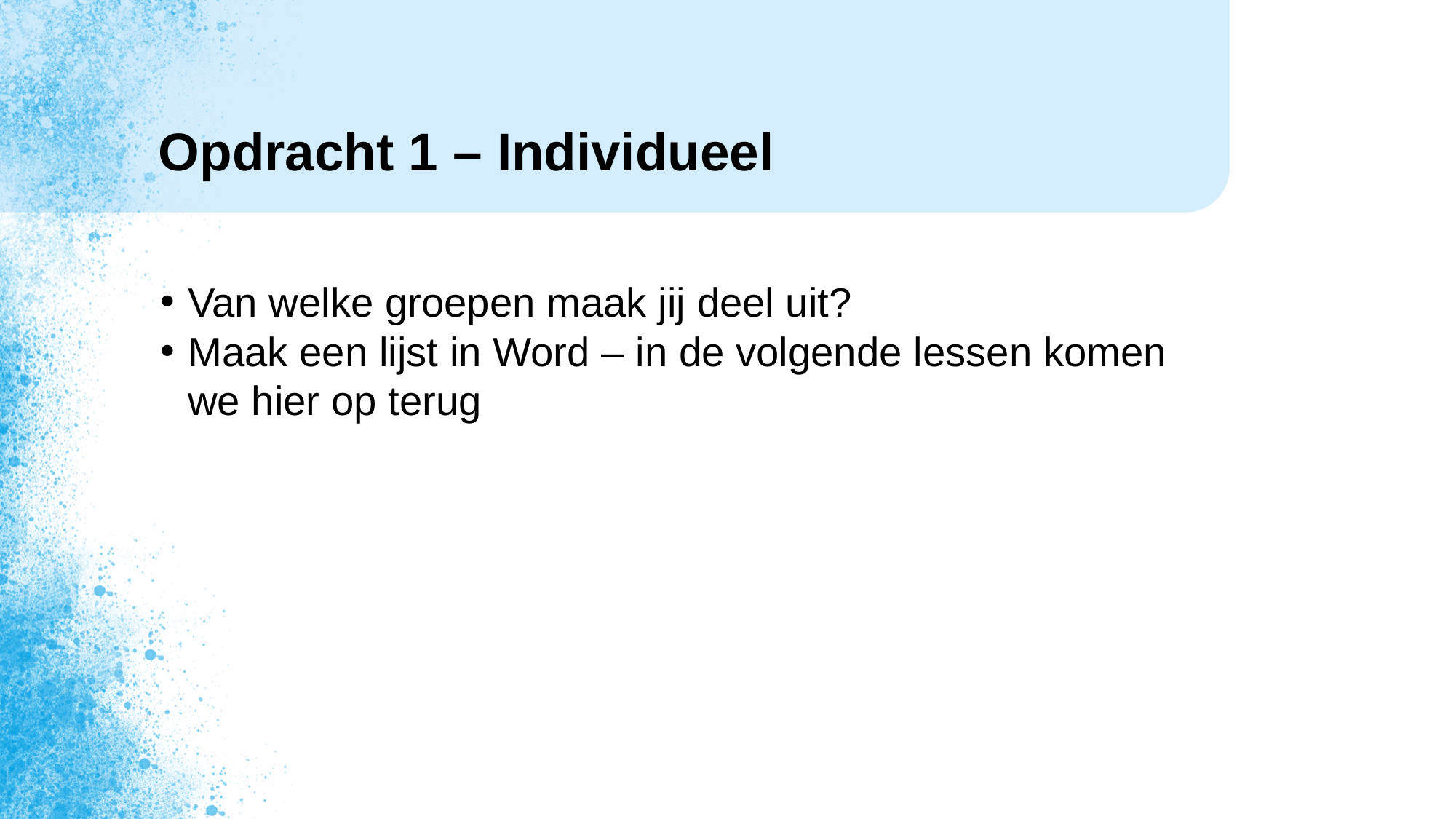

# Opdracht 1 – Individueel
Van welke groepen maak jij deel uit?
Maak een lijst in Word – in de volgende lessen komen we hier op terug